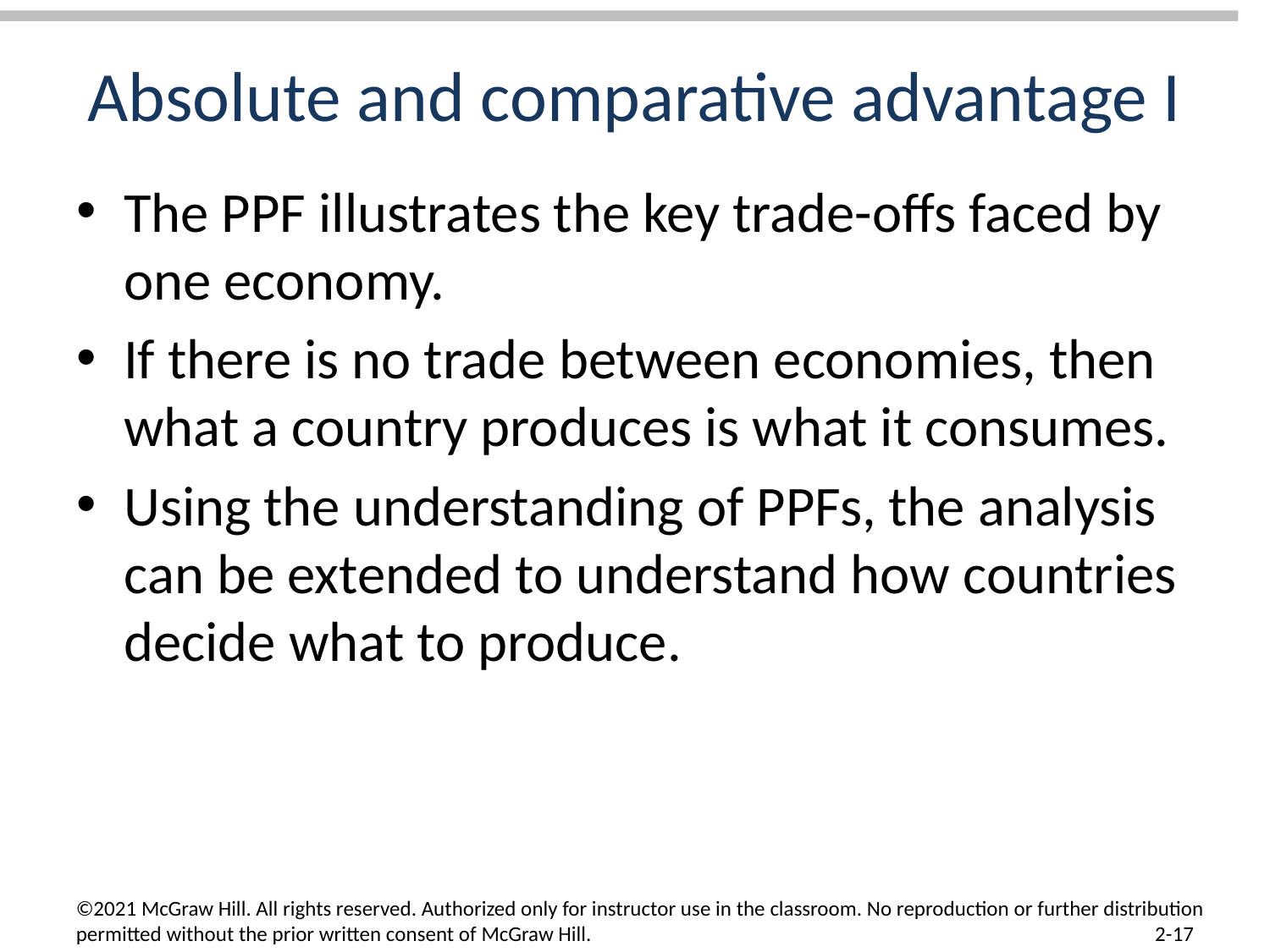

# Absolute and comparative advantage I
The PPF illustrates the key trade-offs faced by one economy.
If there is no trade between economies, then what a country produces is what it consumes.
Using the understanding of PPFs, the analysis can be extended to understand how countries decide what to produce.